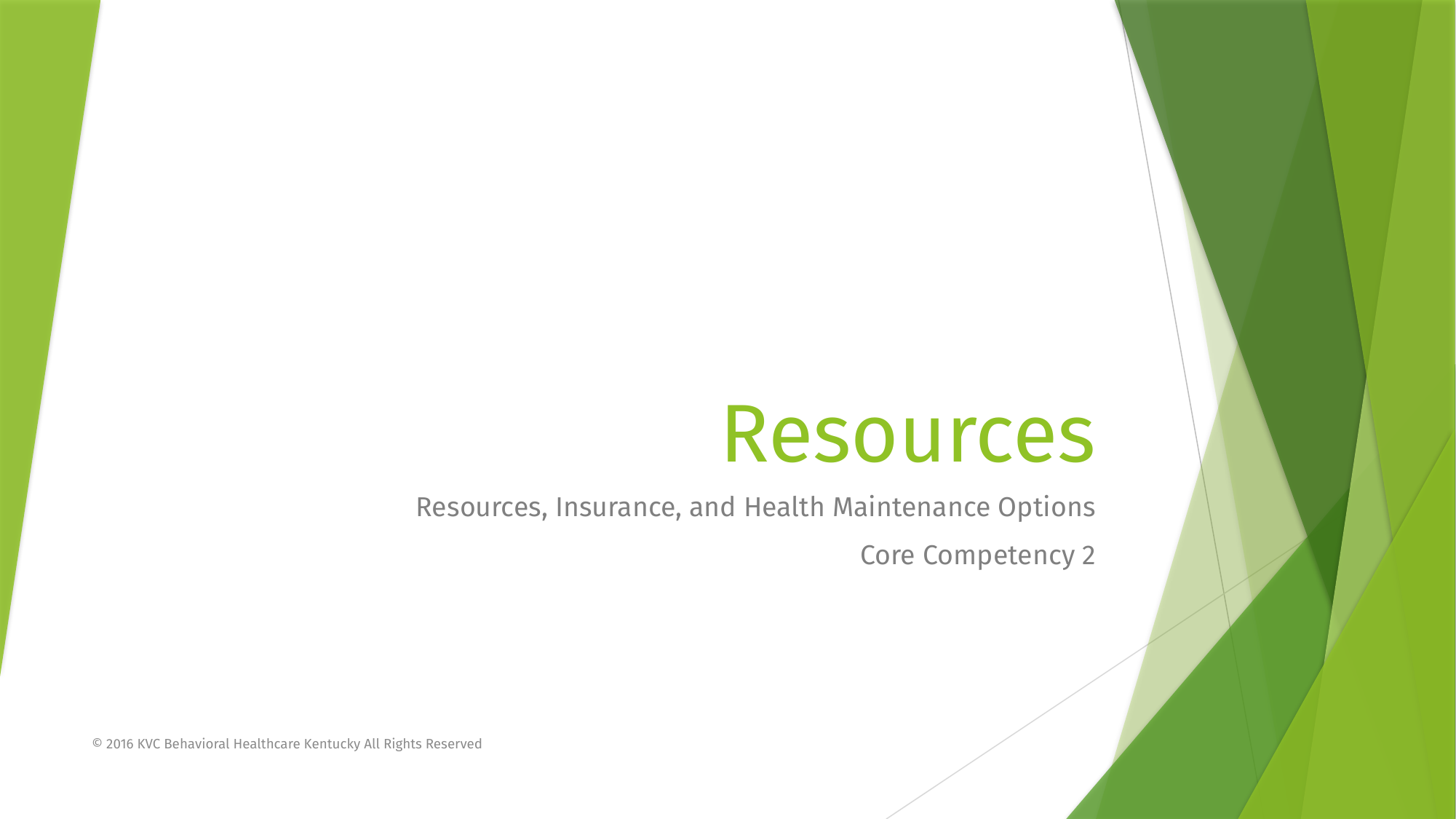

# Resources
Resources, Insurance, and Health Maintenance Options
Core Competency 2
© 2016 KVC Behavioral Healthcare Kentucky All Rights Reserved